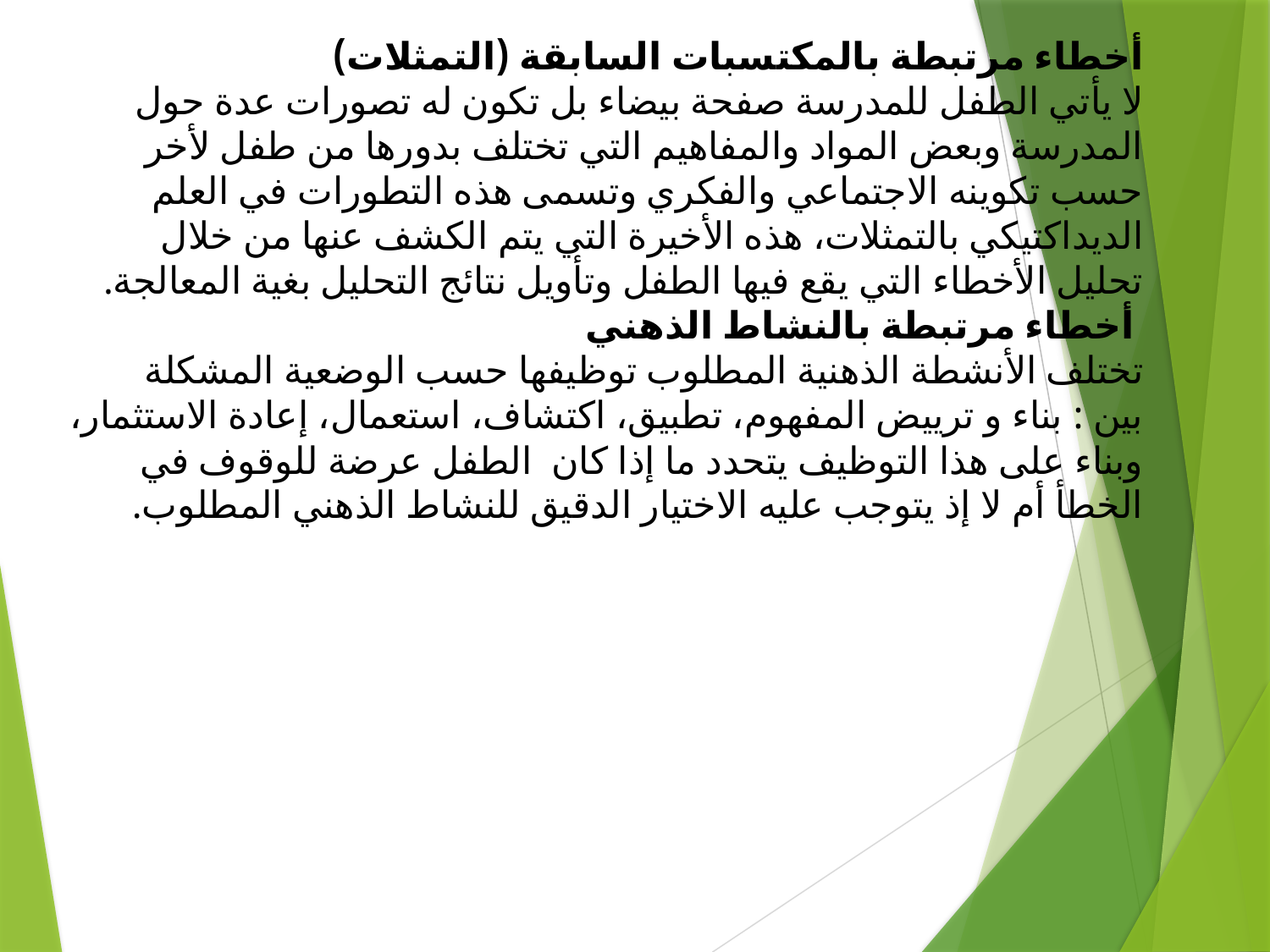

# أخطاء مرتبطة بالمكتسبات السابقة (التمثلات) لا يأتي الطفل للمدرسة صفحة بيضاء بل تكون له تصورات عدة حول المدرسة وبعض المواد والمفاهيم التي تختلف بدورها من طفل لأخر حسب تكوينه الاجتماعي والفكري وتسمى هذه التطورات في العلم الديداكتيكي بالتمثلات، هذه الأخيرة التي يتم الكشف عنها من خلال تحليل الأخطاء التي يقع فيها الطفل وتأويل نتائج التحليل بغية المعالجة. أخطاء مرتبطة بالنشاط الذهني تختلف الأنشطة الذهنية المطلوب توظيفها حسب الوضعية المشكلة بين : بناء و ترييض المفهوم، تطبيق، اكتشاف، استعمال، إعادة الاستثمار، وبناء على هذا التوظيف يتحدد ما إذا كان  الطفل عرضة للوقوف في الخطأ أم لا إذ يتوجب عليه الاختيار الدقيق للنشاط الذهني المطلوب.